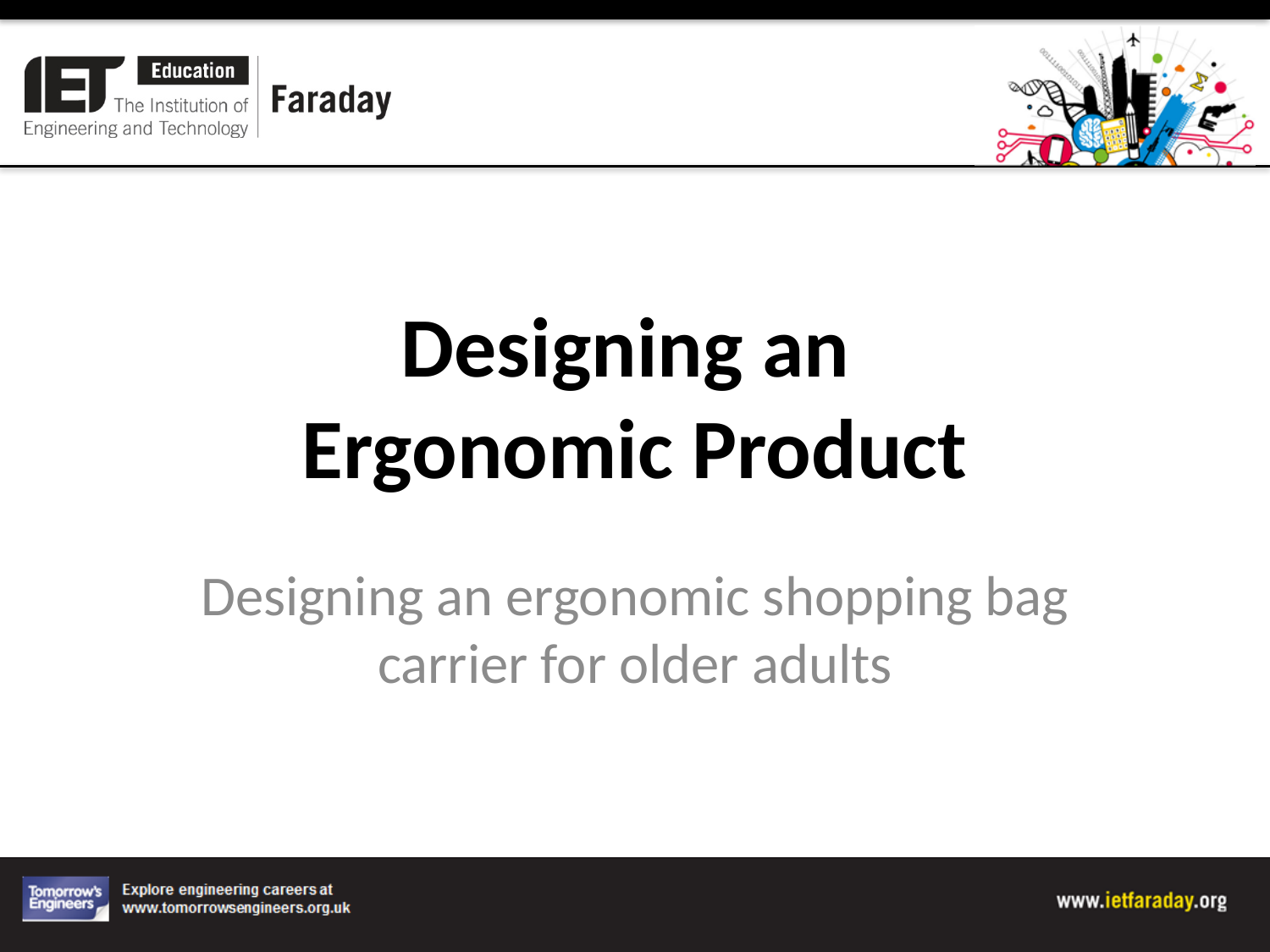

# Designing an Ergonomic Product
Designing an ergonomic shopping bag carrier for older adults